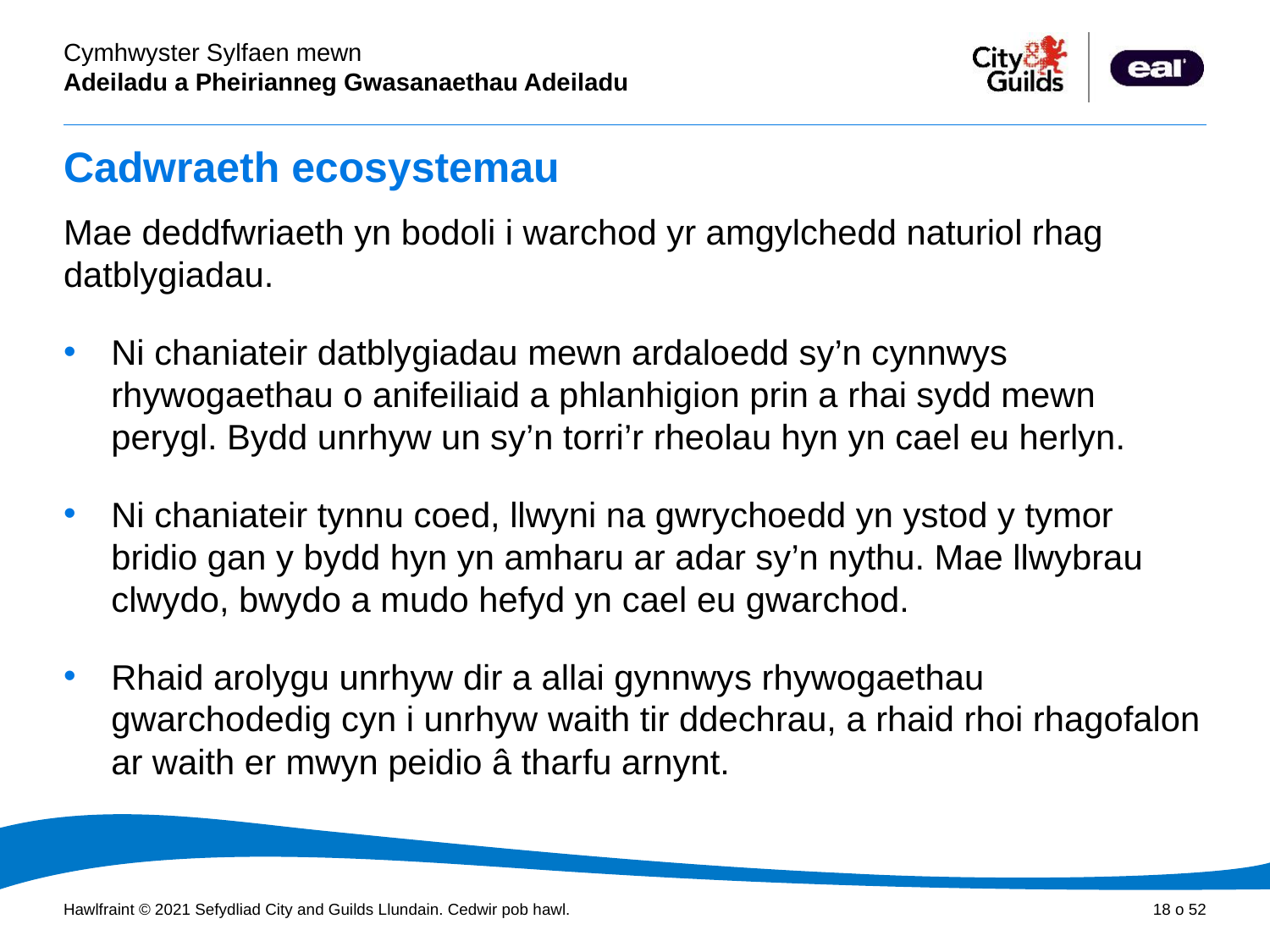

# Cadwraeth ecosystemau
Mae deddfwriaeth yn bodoli i warchod yr amgylchedd naturiol rhag datblygiadau.
Ni chaniateir datblygiadau mewn ardaloedd sy’n cynnwys rhywogaethau o anifeiliaid a phlanhigion prin a rhai sydd mewn perygl. Bydd unrhyw un sy’n torri’r rheolau hyn yn cael eu herlyn.
Ni chaniateir tynnu coed, llwyni na gwrychoedd yn ystod y tymor bridio gan y bydd hyn yn amharu ar adar sy’n nythu. Mae llwybrau clwydo, bwydo a mudo hefyd yn cael eu gwarchod.
Rhaid arolygu unrhyw dir a allai gynnwys rhywogaethau gwarchodedig cyn i unrhyw waith tir ddechrau, a rhaid rhoi rhagofalon ar waith er mwyn peidio â tharfu arnynt.